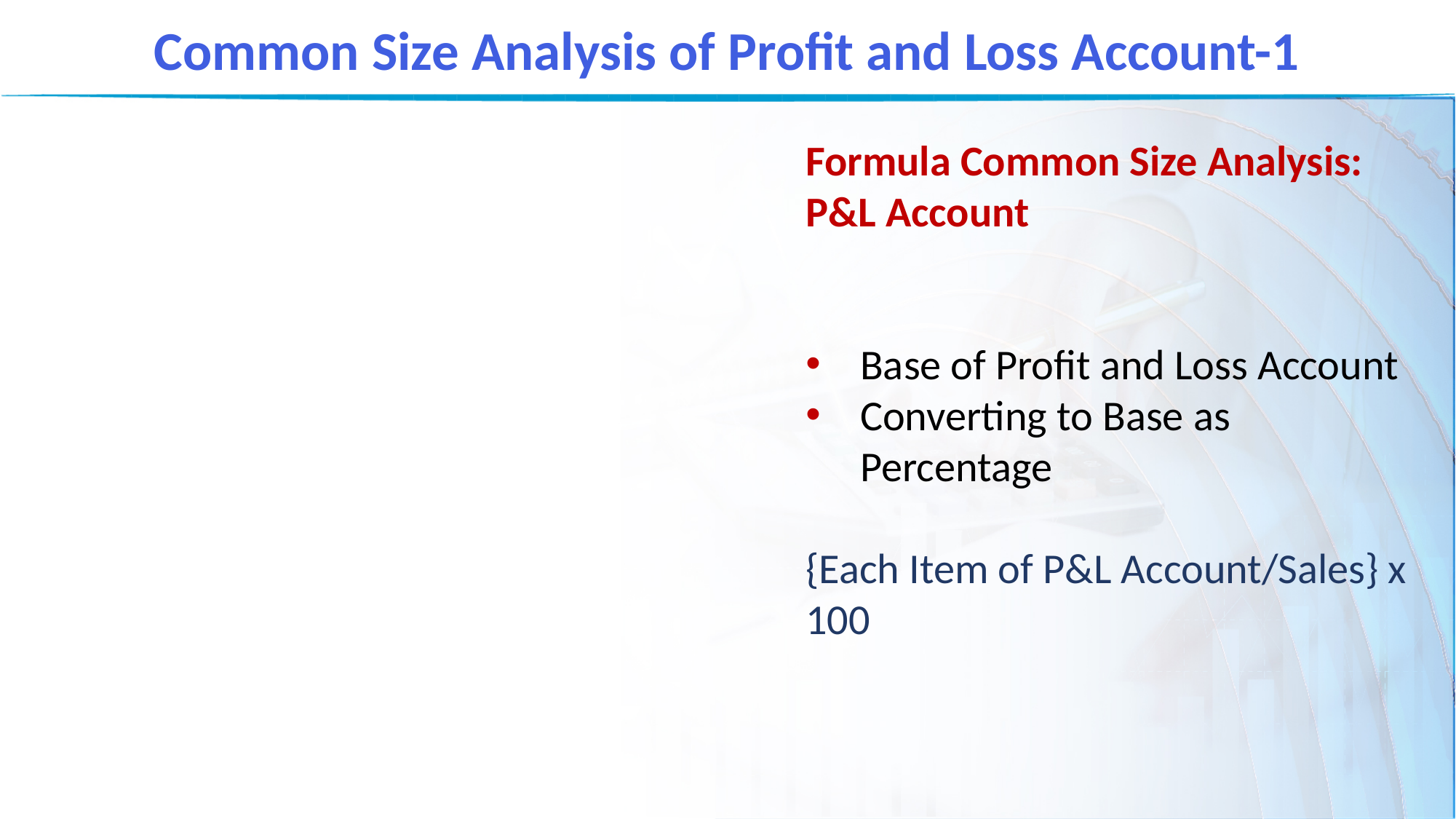

Common Size Analysis of Profit and Loss Account-1
Formula Common Size Analysis: P&L Account

Base of Profit and Loss Account
Converting to Base as Percentage

{Each Item of P&L Account/Sales} x 100